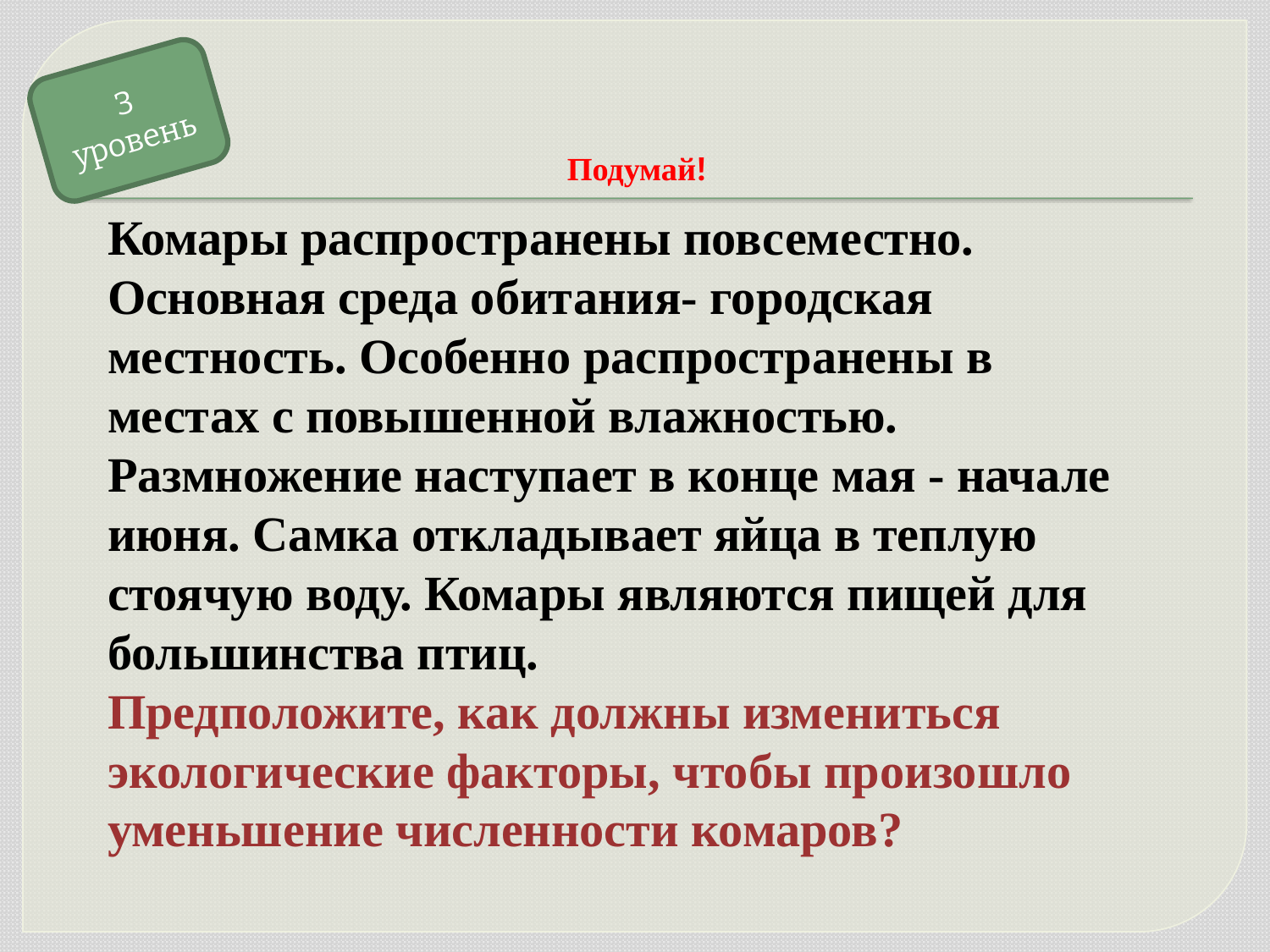

# Подумай!
3 уровень
Комары распространены повсеместно. Основная среда обитания- городская местность. Особенно распространены в местах с повышенной влажностью. Размножение наступает в конце мая - начале июня. Самка откладывает яйца в теплую стоячую воду. Комары являются пищей для большинства птиц.
Предположите, как должны измениться экологические факторы, чтобы произошло уменьшение численности комаров?